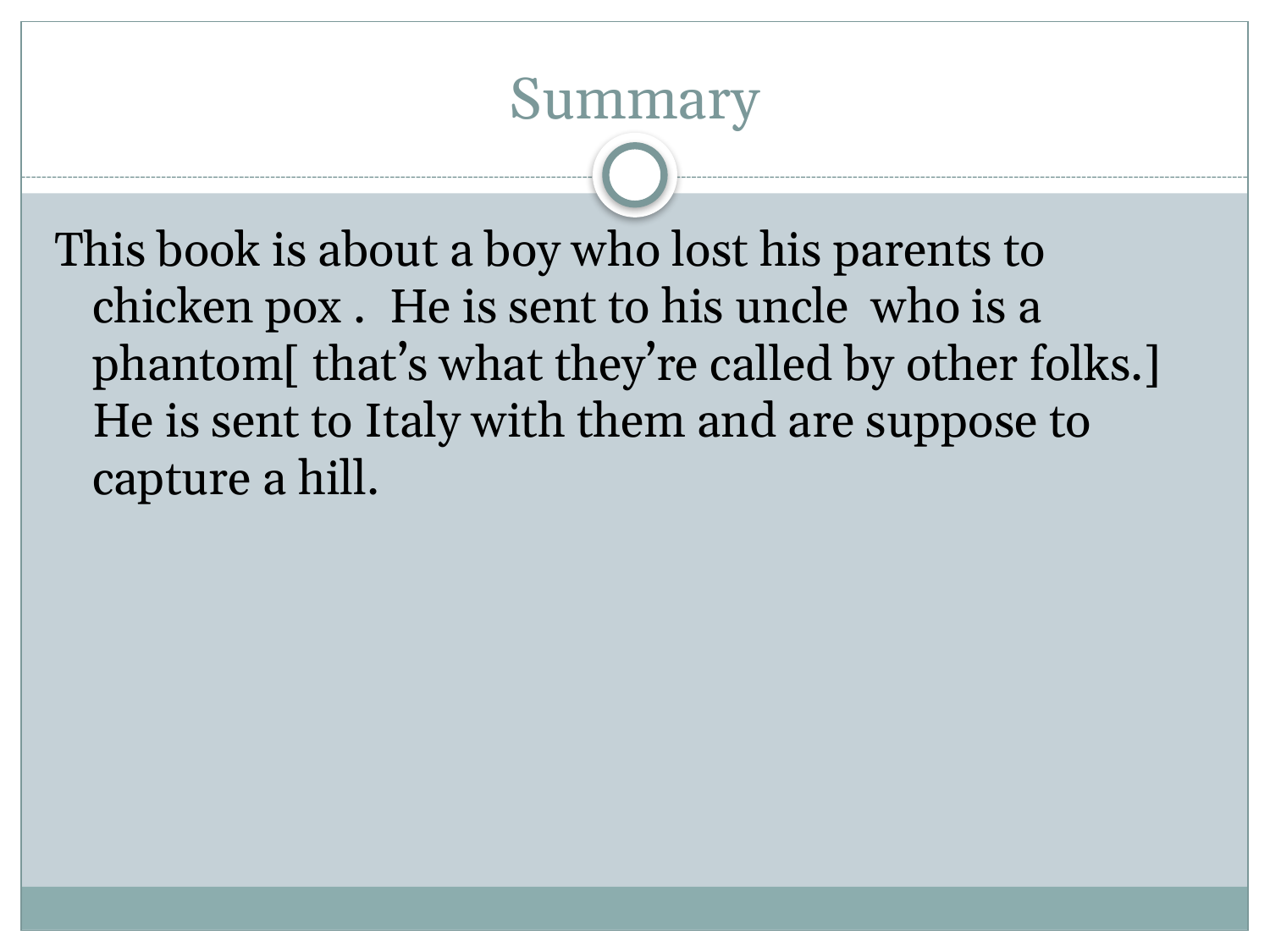

# Summary
This book is about a boy who lost his parents to chicken pox .  He is sent to his uncle  who is a phantom[ that’s what they’re called by other folks.]  He is sent to Italy with them and are suppose to capture a hill.